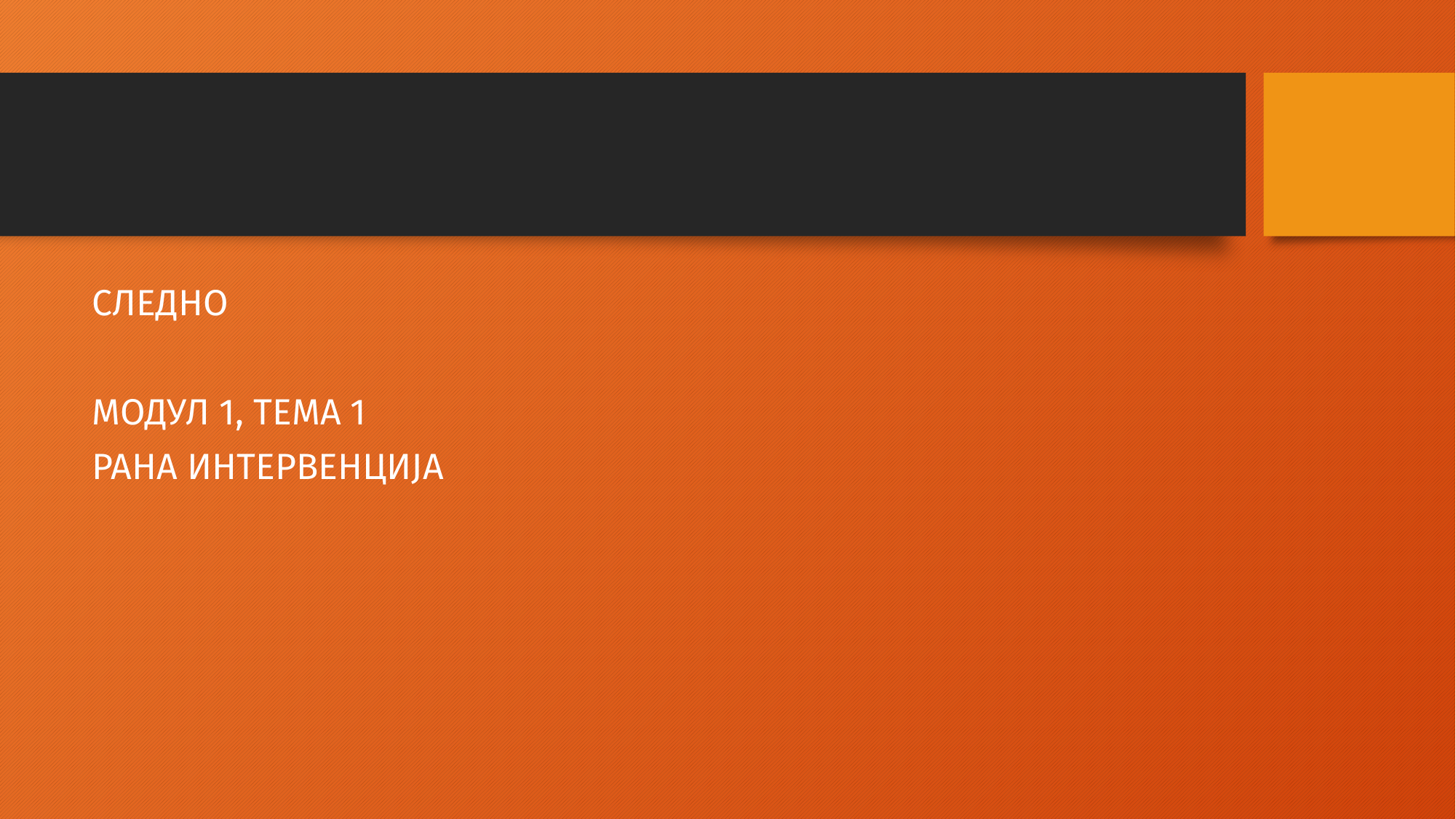

#
СЛЕДНО

МОДУЛ 1, ТЕМА 1
РАНА ИНТЕРВЕНЦИЈА